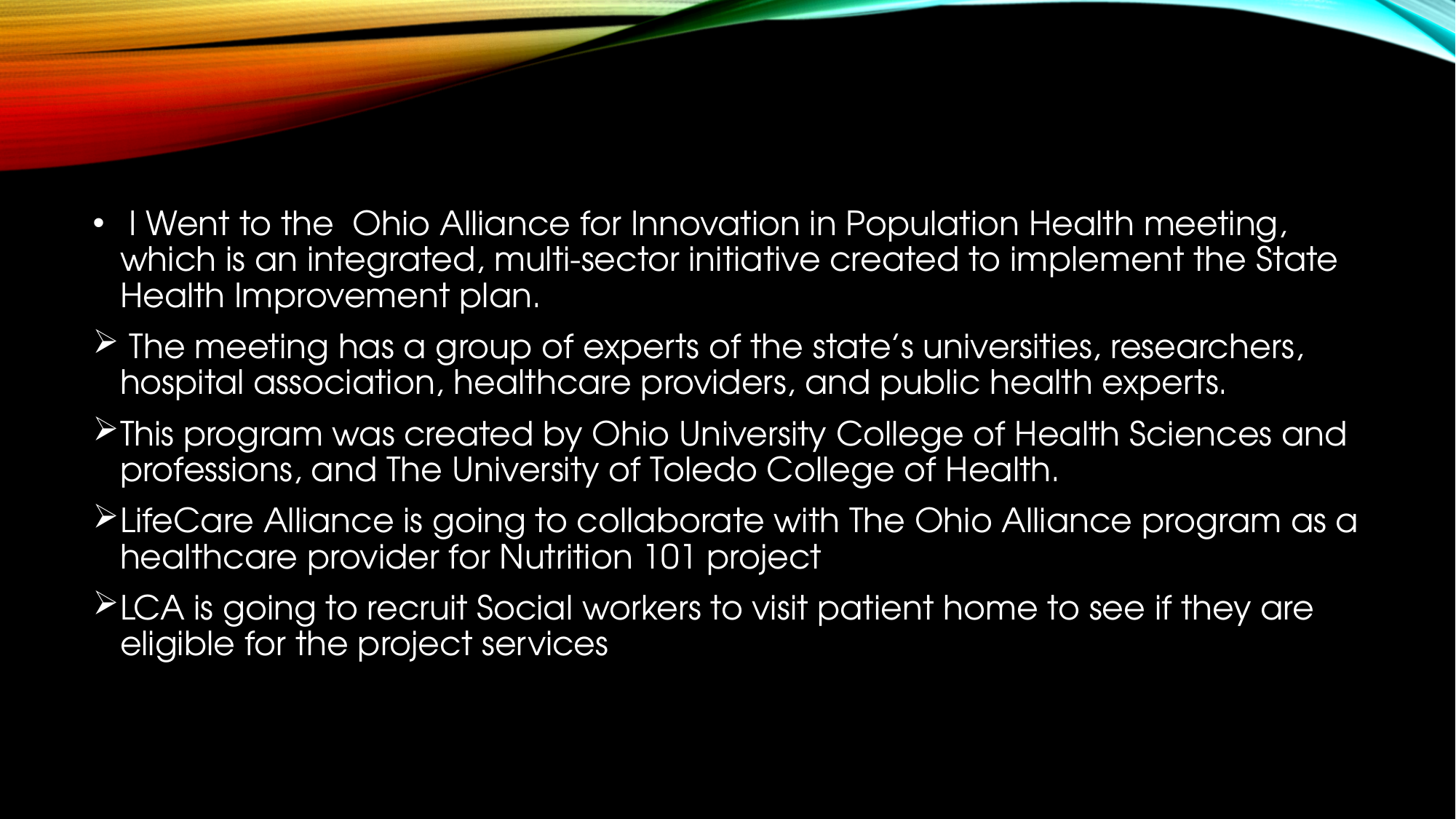

#
 I Went to the  Ohio Alliance for Innovation in Population Health meeting, which is an integrated, multi-sector initiative created to implement the State Health Improvement plan.
 The meeting has a group of experts of the state’s universities, researchers, hospital association, healthcare providers, and public health experts.
This program was created by Ohio University College of Health Sciences and professions, and The University of Toledo College of Health.
LifeCare Alliance is going to collaborate with The Ohio Alliance program as a healthcare provider for Nutrition 101 project
LCA is going to recruit Social workers to visit patient home to see if they are eligible for the project services